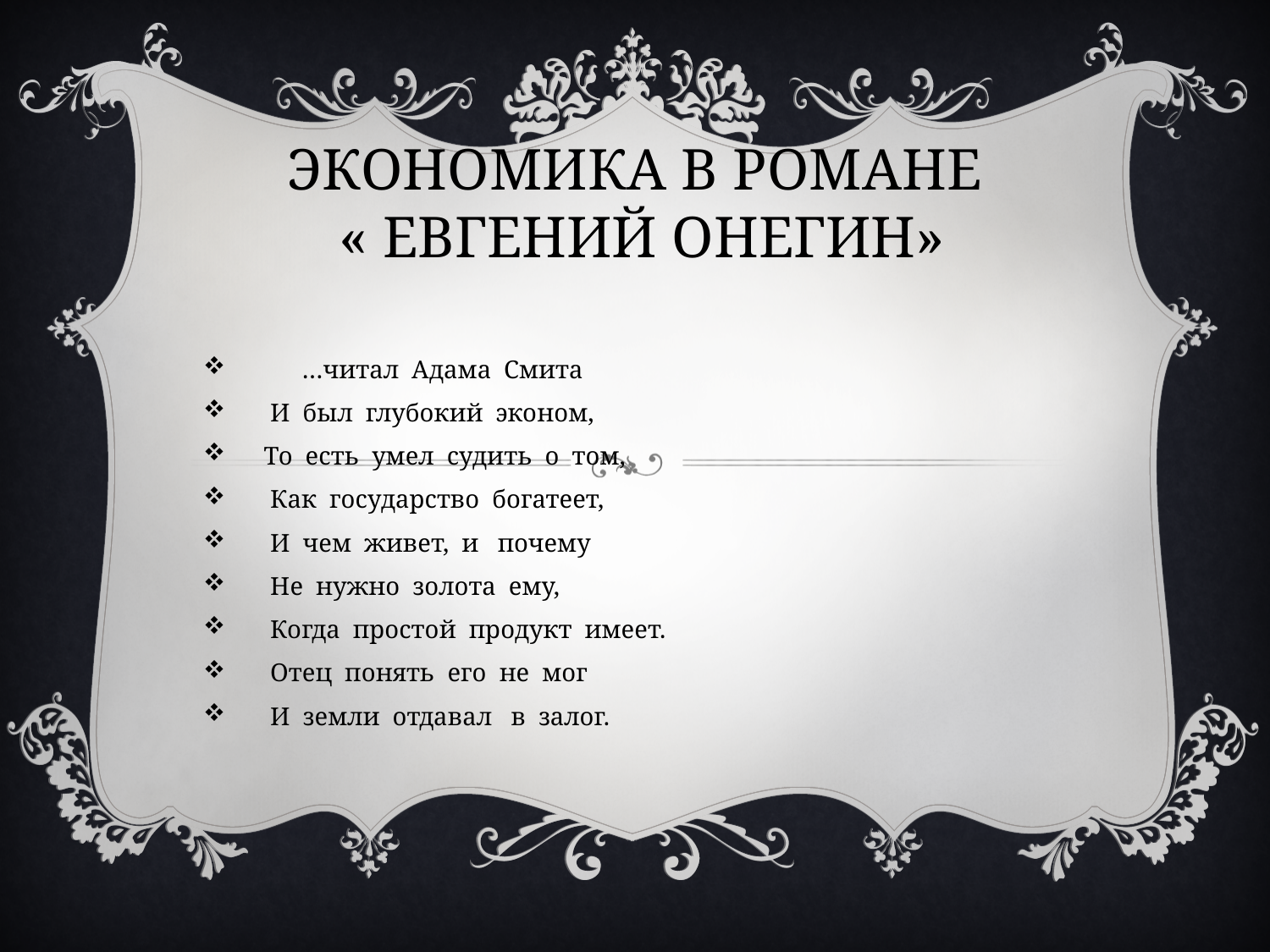

ЭКОНОМИКА В РОМАНЕ
 « ЕВГЕНИЙ ОНЕГИН»
            …читал  Адама  Смита
       И  был  глубокий  эконом,
      То  есть  умел  судить  о  том,
       Как  государство  богатеет,
       И  чем  живет,  и   почему
       Не  нужно  золота  ему,
       Когда  простой  продукт  имеет.
       Отец  понять  его  не  мог
       И  земли  отдавал   в  залог.